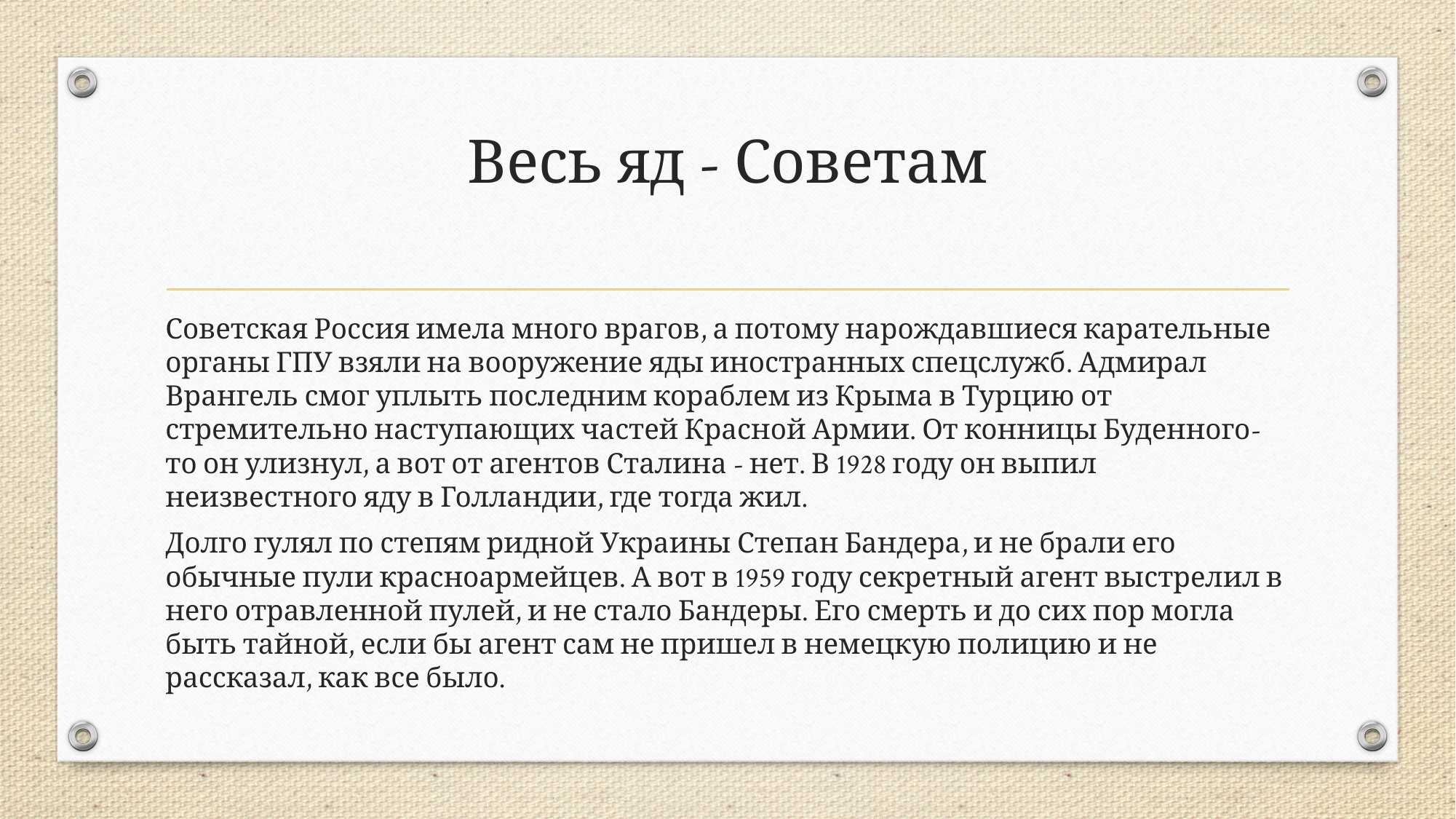

# Весь яд - Советам
Советская Россия имела много врагов, а потому нарождавшиеся карательные органы ГПУ взяли на вооружение яды иностранных спецслужб. Адмирал Врангель смог уплыть последним кораблем из Крыма в Турцию от стремительно наступающих частей Красной Армии. От конницы Буденного-то он улизнул, а вот от агентов Сталина - нет. В 1928 году он выпил неизвестного яду в Голландии, где тогда жил.
Долго гулял по степям ридной Украины Степан Бандера, и не брали его обычные пули красноармейцев. А вот в 1959 году секретный агент выстрелил в него отравленной пулей, и не стало Бандеры. Его смерть и до сих пор могла быть тайной, если бы агент сам не пришел в немецкую полицию и не рассказал, как все было.